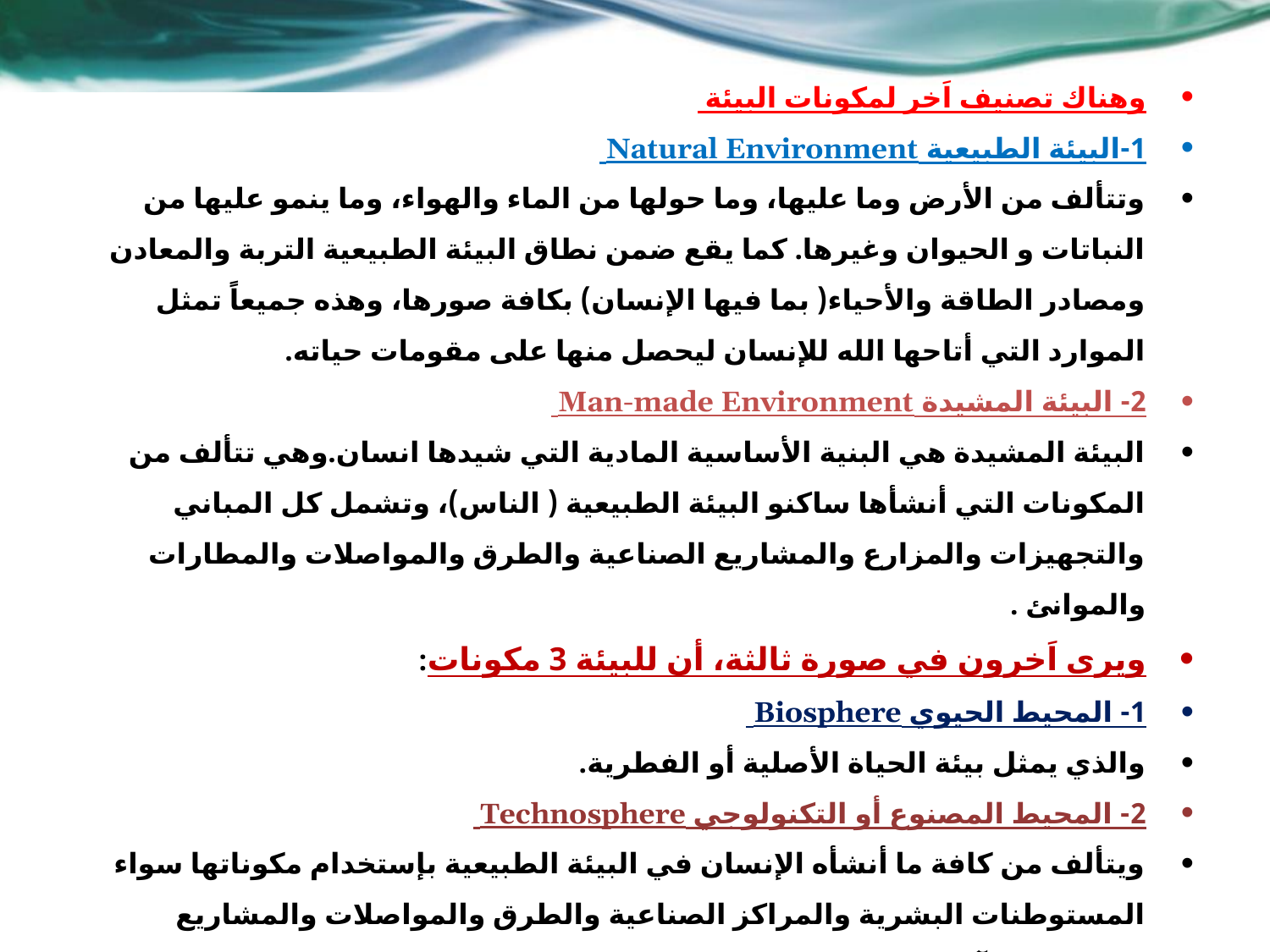

وهناك تصنيف اَخر لمكونات البيئة
1-البيئة الطبيعية Natural Environment
وتتألف من الأرض وما عليها، وما حولها من الماء والهواء، وما ينمو عليها من النباتات و الحيوان وغيرها. كما يقع ضمن نطاق البيئة الطبيعية التربة والمعادن ومصادر الطاقة والأحياء( بما فيها الإنسان) بكافة صورها، وهذه جميعاً تمثل الموارد التي أتاحها الله للإنسان ليحصل منها على مقومات حياته.
2- البيئة المشيدة Man-made Environment
البيئة المشيدة هي البنية الأساسية المادية التي شيدها انسان.وهي تتألف من المكونات التي أنشأها ساكنو البيئة الطبيعية ( الناس)، وتشمل كل المباني والتجهيزات والمزارع والمشاريع الصناعية والطرق والمواصلات والمطارات والموانئ .
ويرى اَخرون في صورة ثالثة، أن للبيئة 3 مكونات:
1- المحيط الحيوي Biosphere
والذي يمثل بيئة الحياة الأصلية أو الفطرية.
2- المحيط المصنوع أو التكنولوجي Technosphere
ويتألف من كافة ما أنشأه الإنسان في البيئة الطبيعية بإستخدام مكوناتها سواء المستوطنات البشرية والمراكز الصناعية والطرق والمواصلات والمشاريع الزراعية والآلات وغير ذلك.
3-المحيط الإجتماعي Social Environment
ويقصد به المنظومة التي تدير في إطارها الجماعة البشرية شؤون حياتها الإجتماعية والإقتصادية والسياسية والثقافية. وهذه المنظومات الثلاثة تتفاعل في ما بينها مؤثرة ومتأثرة .

#